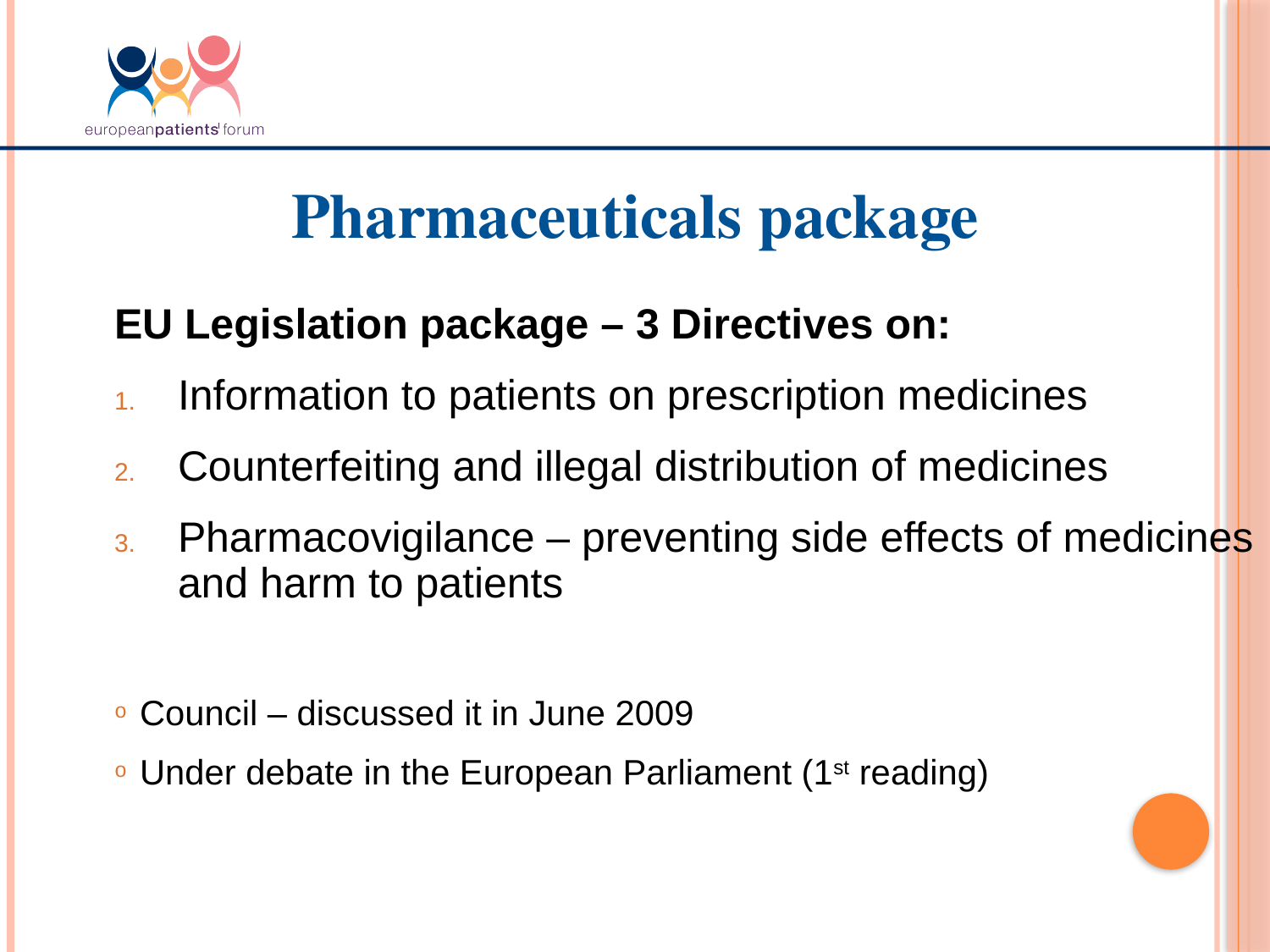

Pharmaceuticals package

EU Legislation package – 3 Directives on:
Information to patients on prescription medicines
Counterfeiting and illegal distribution of medicines
Pharmacovigilance – preventing side effects of medicines and harm to patients

Council – discussed it in June 2009
Under debate in the European Parliament (1st reading)